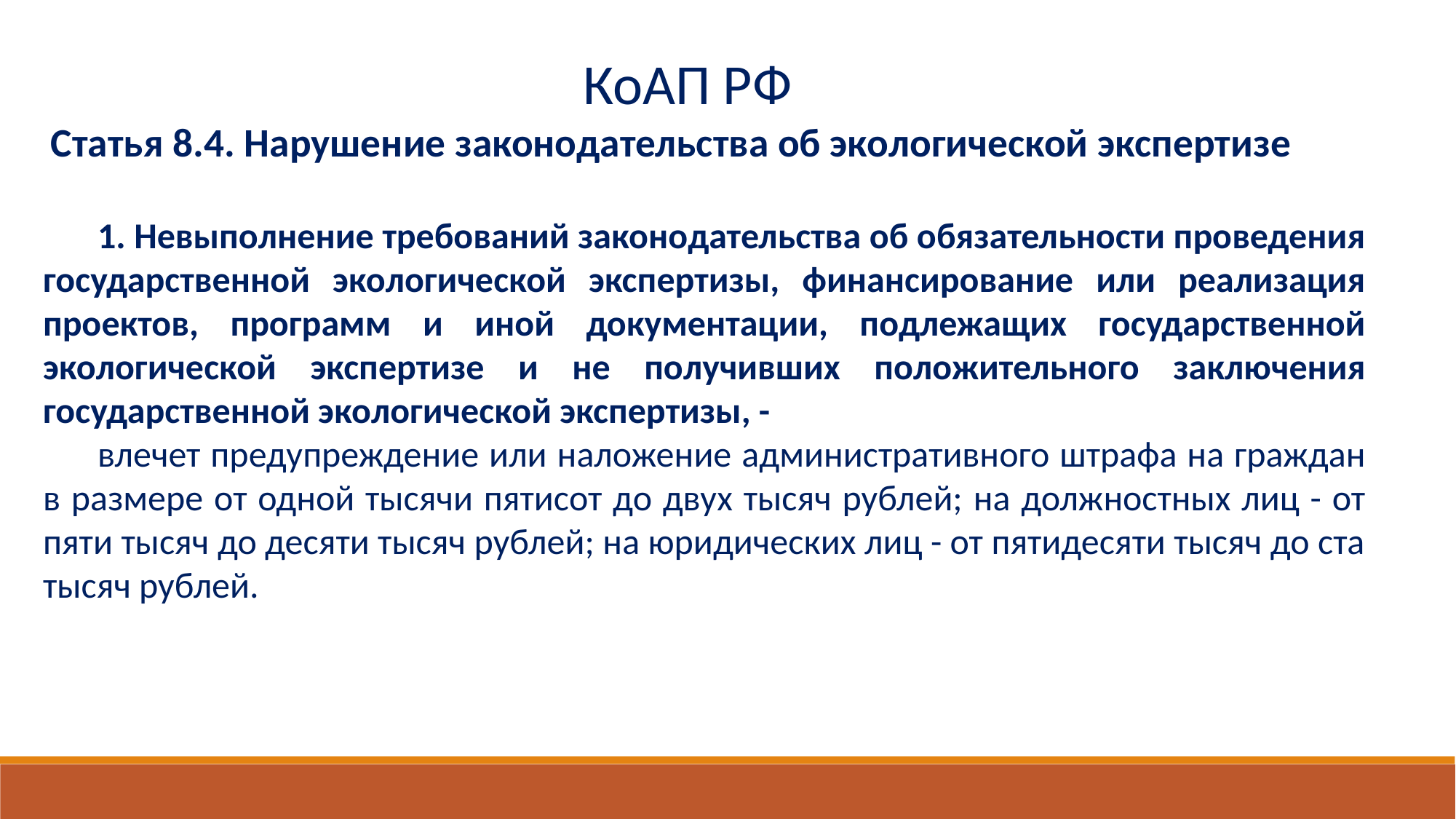

КоАП РФ
Статья 8.4. Нарушение законодательства об экологической экспертизе

1. Невыполнение требований законодательства об обязательности проведения государственной экологической экспертизы, финансирование или реализация проектов, программ и иной документации, подлежащих государственной экологической экспертизе и не получивших положительного заключения государственной экологической экспертизы, -
влечет предупреждение или наложение административного штрафа на граждан в размере от одной тысячи пятисот до двух тысяч рублей; на должностных лиц - от пяти тысяч до десяти тысяч рублей; на юридических лиц - от пятидесяти тысяч до ста тысяч рублей.